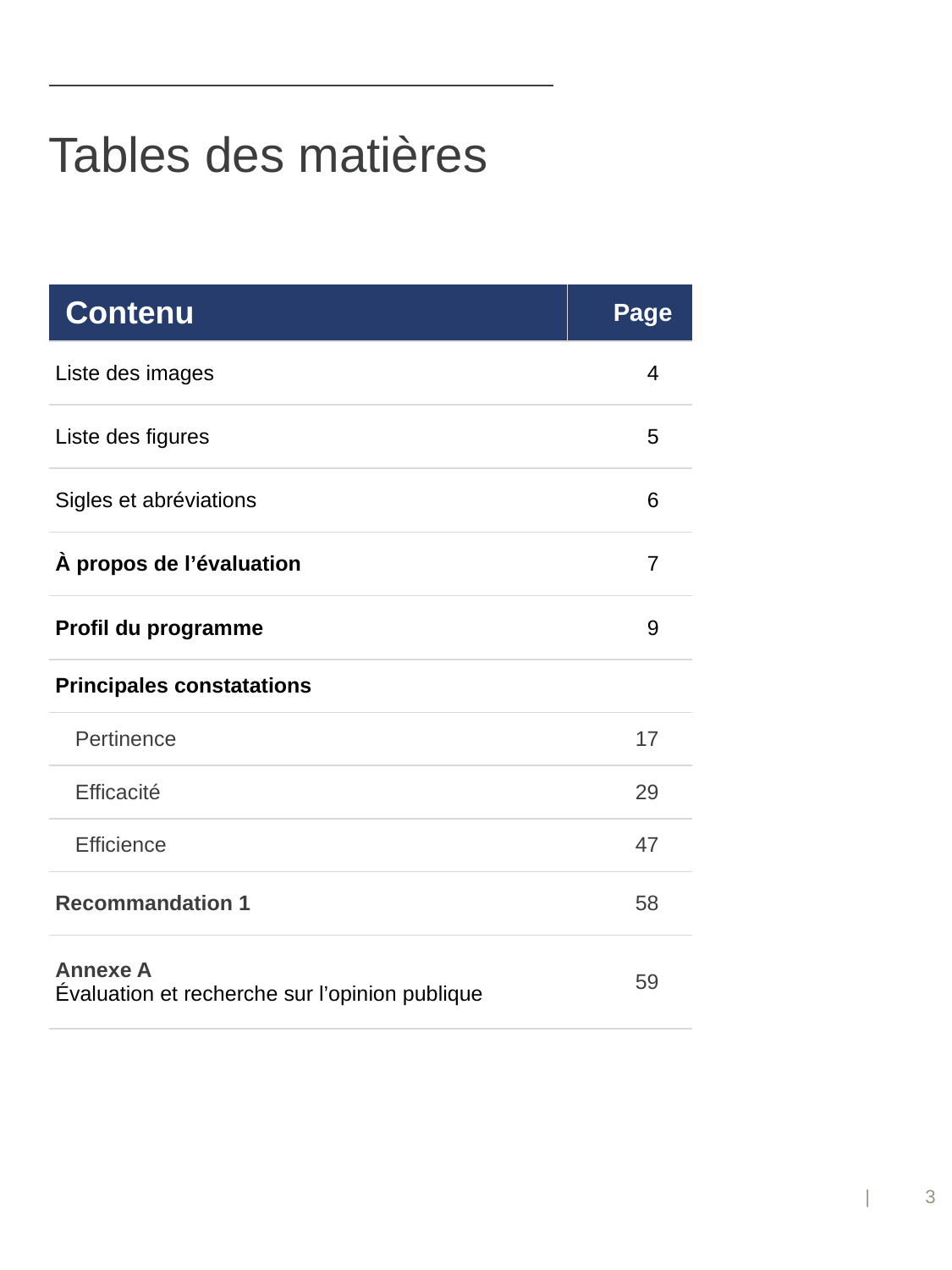

# Tables des matières
| Contenu | Page |
| --- | --- |
| Liste des images | 4 |
| Liste des figures | 5 |
| Sigles et abréviations | 6 |
| À propos de l’évaluation | 7 |
| Profil du programme | 9 |
| Principales constatations |  |
| Pertinence | 17 |
| Efficacité | 29 |
| Efficience | 47 |
| Recommandation 1 | 58 |
| Annexe A Évaluation et recherche sur l’opinion publique | 59 |